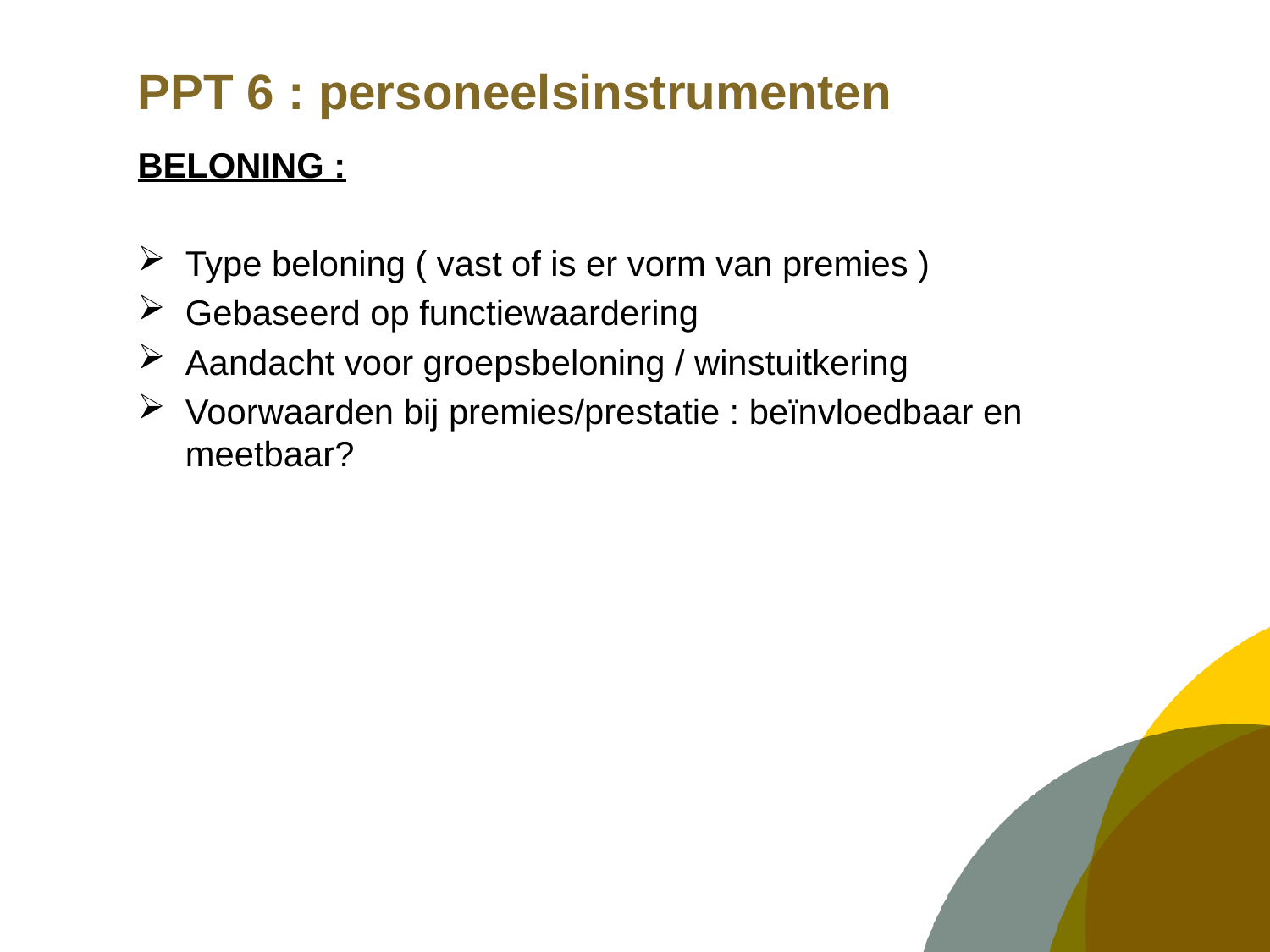

# PPT 6 : personeelsinstrumenten
BELONING :

Type beloning ( vast of is er vorm van premies )
Gebaseerd op functiewaardering
Aandacht voor groepsbeloning / winstuitkering
Voorwaarden bij premies/prestatie : beïnvloedbaar en meetbaar?